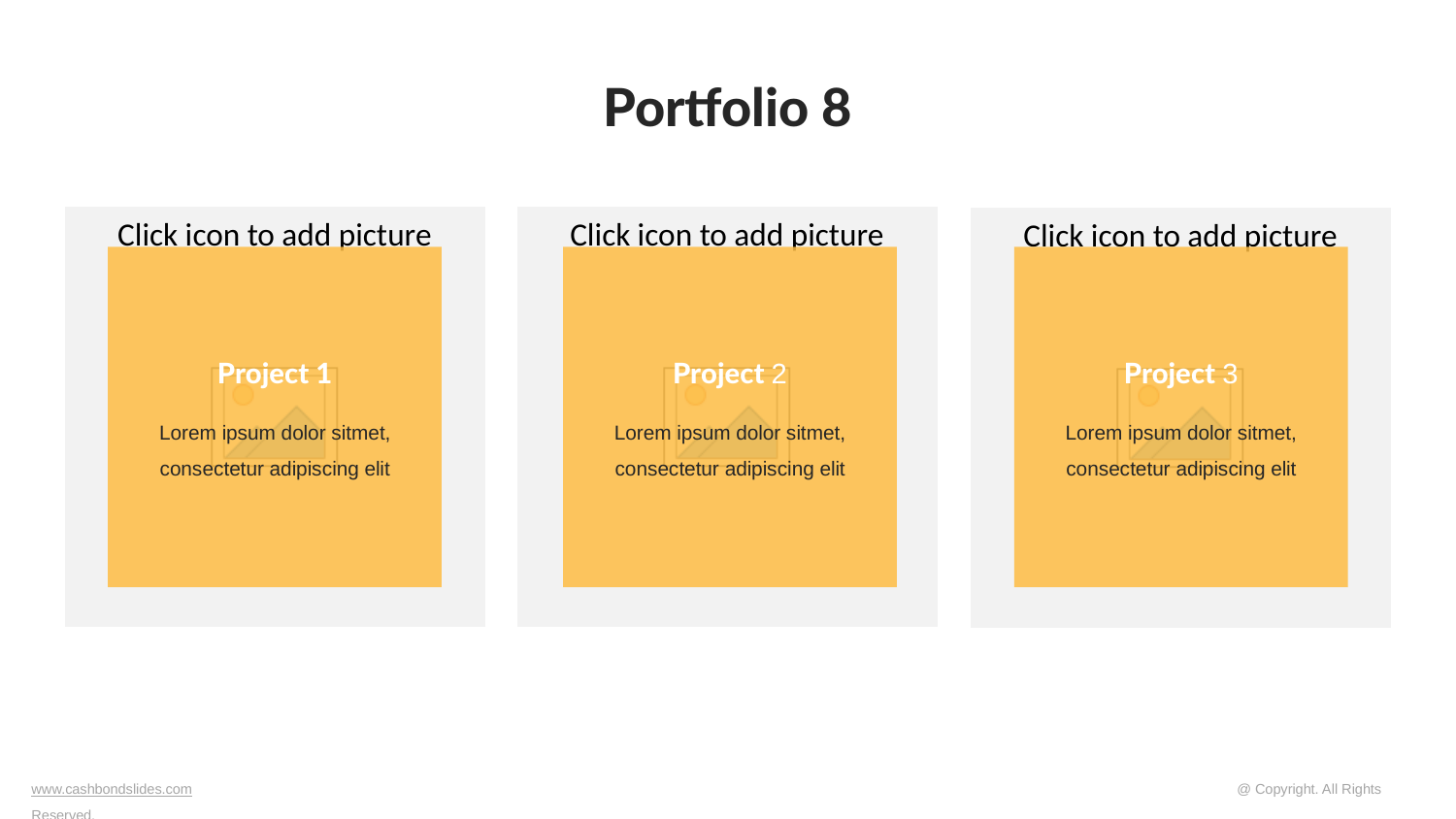

Portfolio 8

Project 1
Lorem ipsum dolor sitmet, consectetur adipiscing elit

Project 2
Lorem ipsum dolor sitmet, consectetur adipiscing elit

Project 3
Lorem ipsum dolor sitmet, consectetur adipiscing elit
www.cashbondslides.com	                                                                                                			                                                @ Copyright. All Rights Reserved.